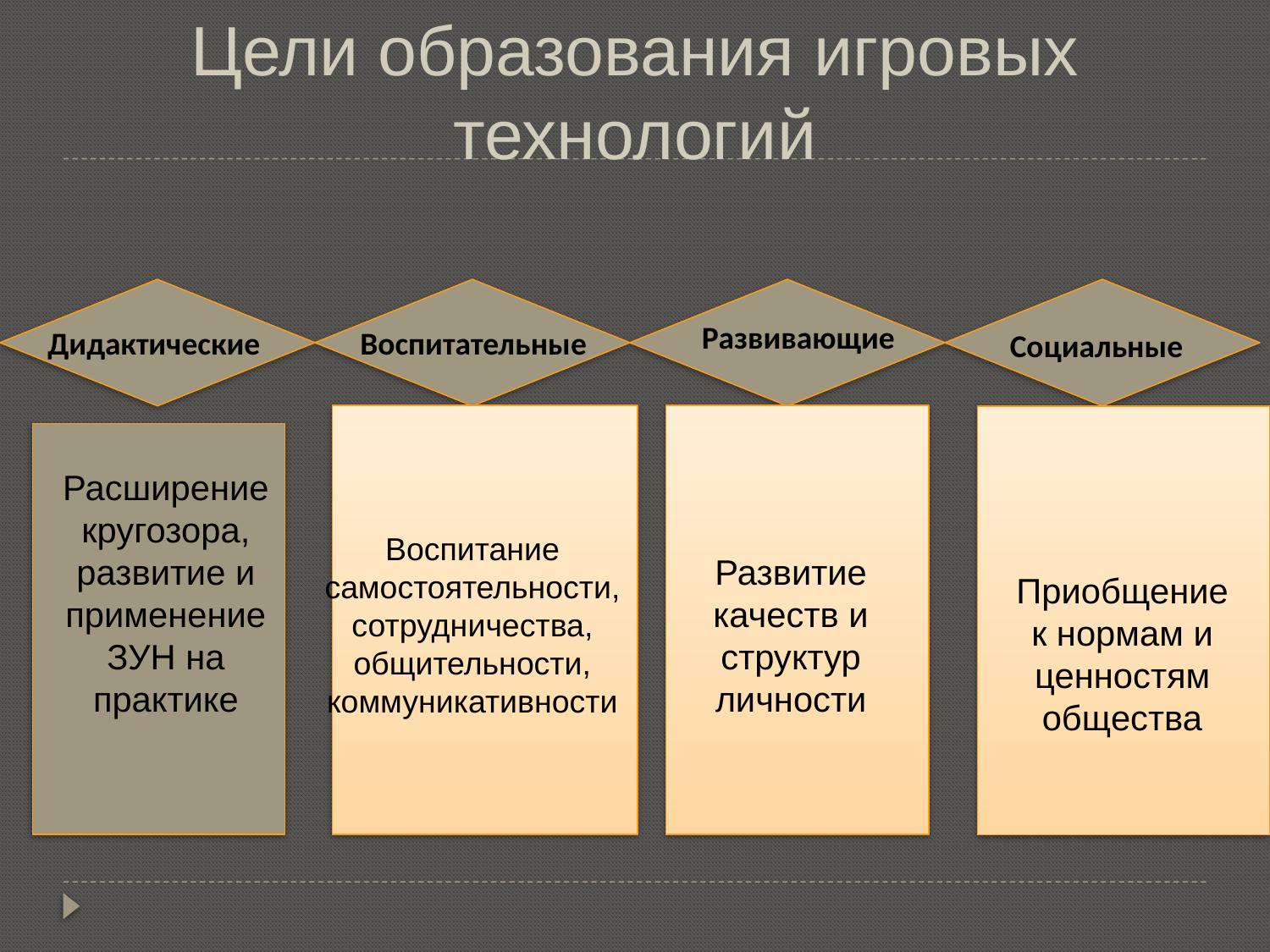

# Цели образования игровых технологий

Развивающие
Дидактические
Воспитательные
Социальные

Расширение кругозора, развитие и применение ЗУН на практике
Воспитание самостоятельности,сотрудничества, общительности, коммуникативности
Развитие качеств и структур личности
Приобщение к нормам и ценностям общества